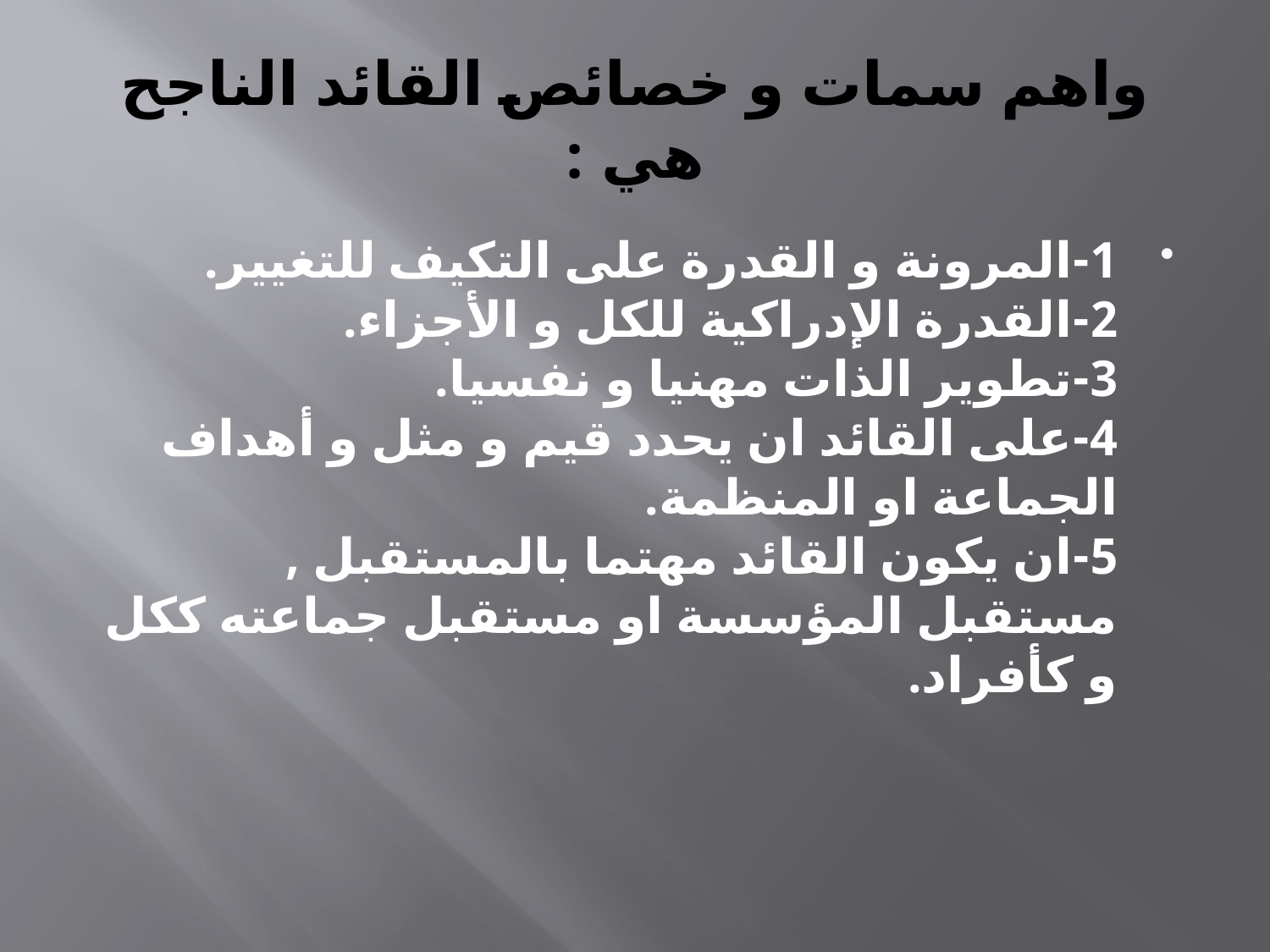

# واهم سمات و خصائص القائد الناجح هي :
1-المرونة و القدرة على التكيف للتغيير.
2-القدرة الإدراكية للكل و الأجزاء.
3-تطوير الذات مهنيا و نفسيا.
4-على القائد ان يحدد قيم و مثل و أهداف الجماعة او المنظمة.
5-ان يكون القائد مهتما بالمستقبل , مستقبل المؤسسة او مستقبل جماعته ككل و كأفراد.